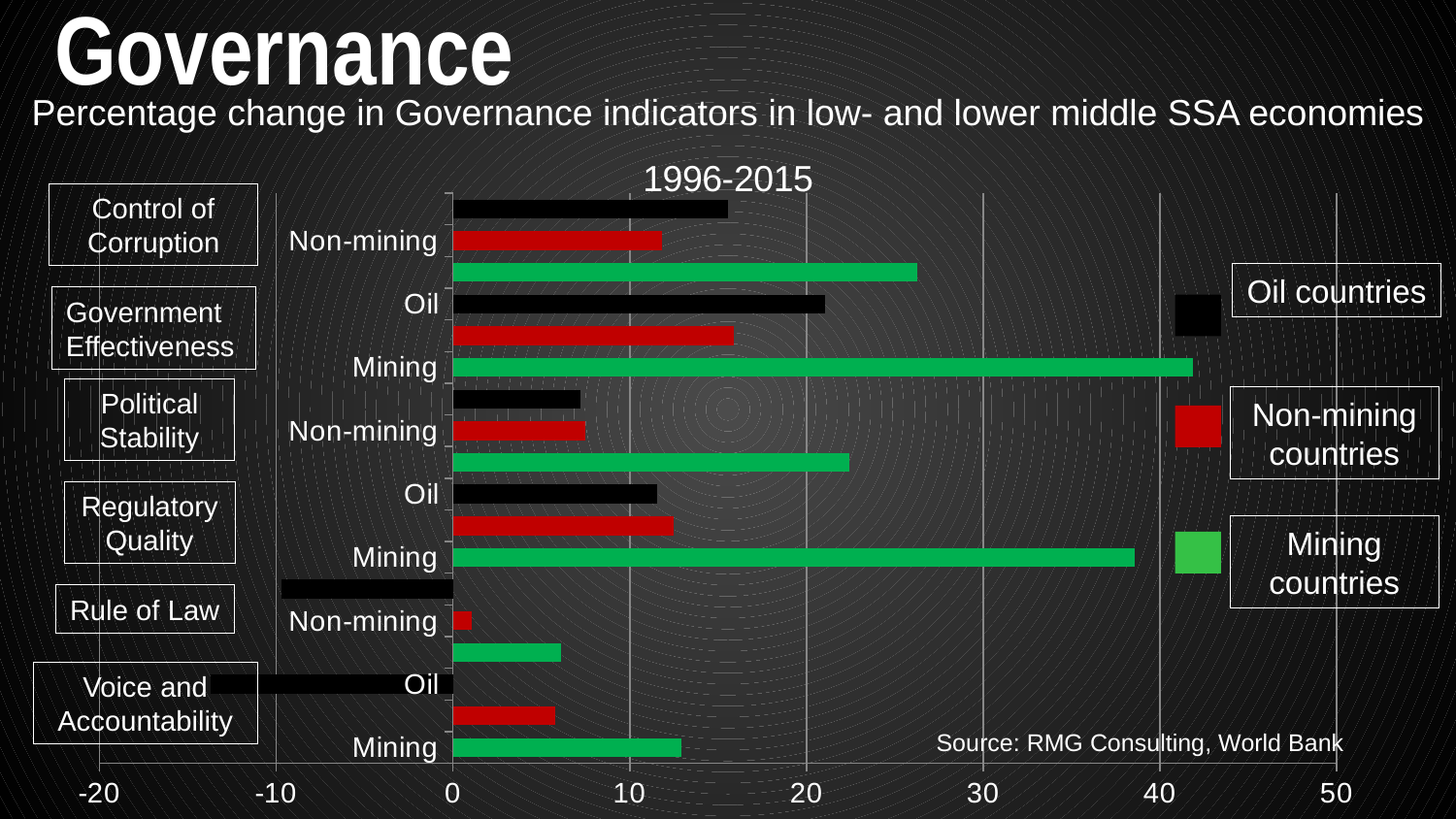

Governance
# Percentage change in Governance indicators in low- and lower middle SSA economies

### Chart:

| Category | 1996-2015 |
|---|---|
| Mining | 12.896924818192963 |
| Non-mining | 5.75686497858997 |
| Oil | -13.733134719827042 |
| Mining | 6.087603304078867 |
| Non-mining | 1.0429677783492541 |
| Oil | -9.728051281252624 |
| Mining | 38.54315133837761 |
| Non-mining | 12.485700674227258 |
| Oil | 11.555944220625628 |
| Mining | 22.427387352490605 |
| Non-mining | 7.507644534517299 |
| Oil | 7.237000800538198 |
| Mining | 41.84528777474801 |
| Non-mining | 15.917851881448511 |
| Oil | 21.035849452079635 |
| Mining | 26.25501375494552 |
| Non-mining | 11.83570858067436 |
| Oil | 15.557569536054508 |
Control of Corruption
Oil countries
Government Effectiveness

Political Stability
Non-mining countries

Regulatory Quality
Mining countries

Rule of Law
Voice and Accountability
Source: RMG Consulting, World Bank